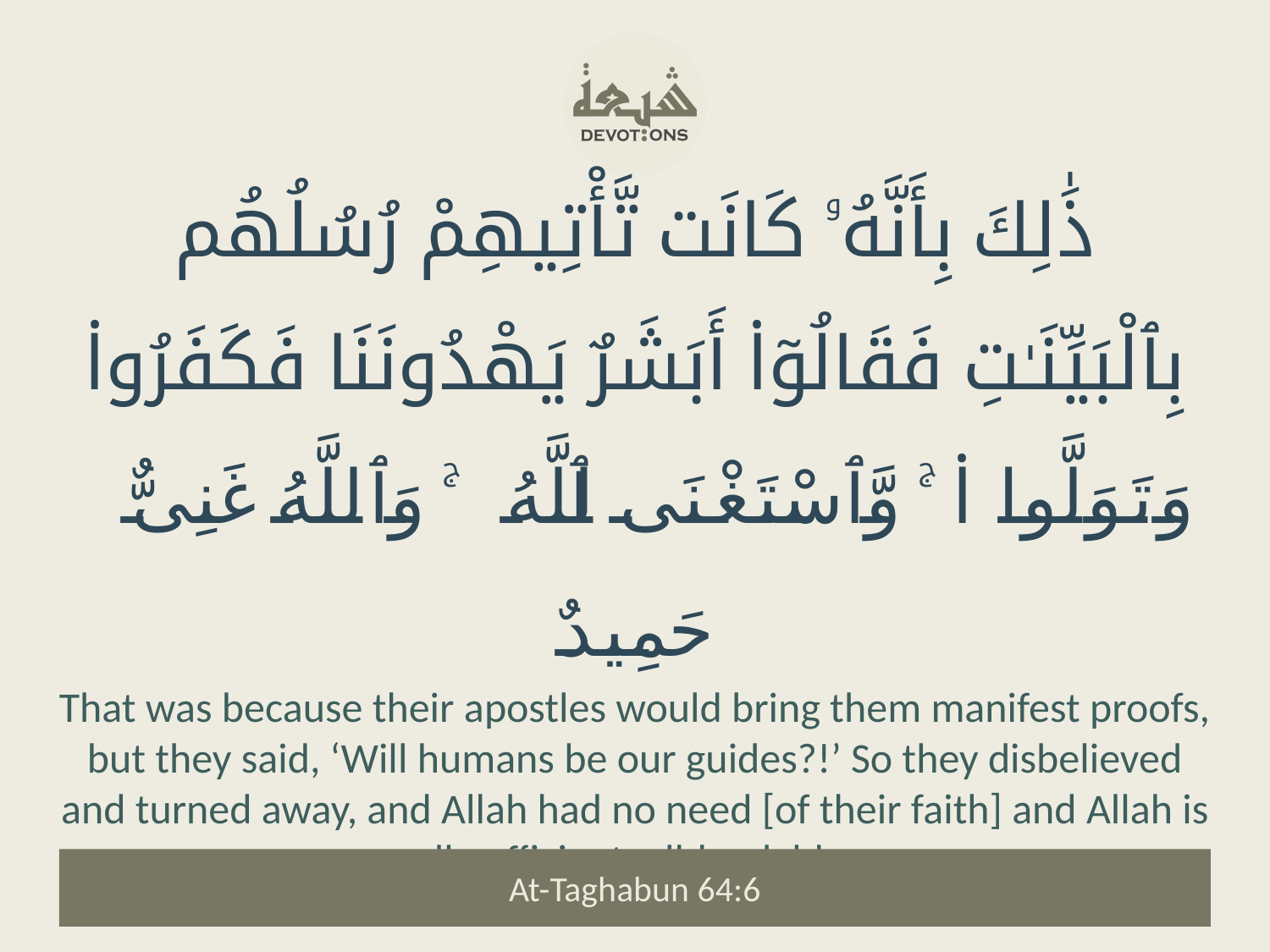

ذَٰلِكَ بِأَنَّهُۥ كَانَت تَّأْتِيهِمْ رُسُلُهُم بِٱلْبَيِّنَـٰتِ فَقَالُوٓا۟ أَبَشَرٌ يَهْدُونَنَا فَكَفَرُوا۟ وَتَوَلَّوا۟ ۚ وَّٱسْتَغْنَى ٱللَّهُ ۚ وَٱللَّهُ غَنِىٌّ حَمِيدٌ
That was because their apostles would bring them manifest proofs, but they said, ‘Will humans be our guides?!’ So they disbelieved and turned away, and Allah had no need [of their faith] and Allah is all-sufficient, all-laudable.
At-Taghabun 64:6